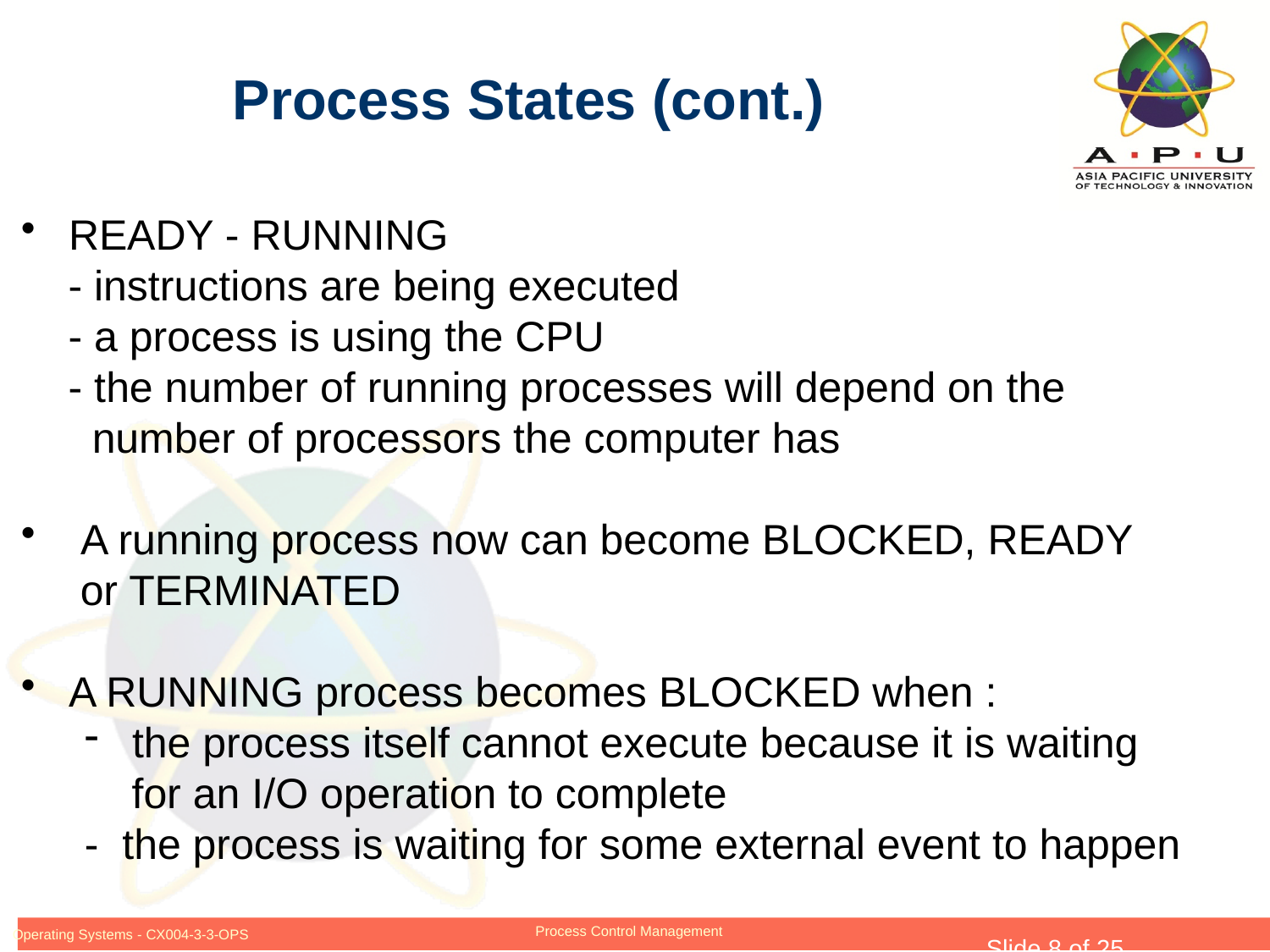

Process States (cont.)
READY - RUNNING
    - instructions are being executed
    - a process is using the CPU
    - the number of running processes will depend on the
      number of processors the computer has

 A running process now can become BLOCKED, READY
     or TERMINATED

A RUNNING process becomes BLOCKED when :
the process itself cannot execute because it is waiting
    for an I/O operation to complete
-  the process is waiting for some external event to happen

Slide 8 of 25